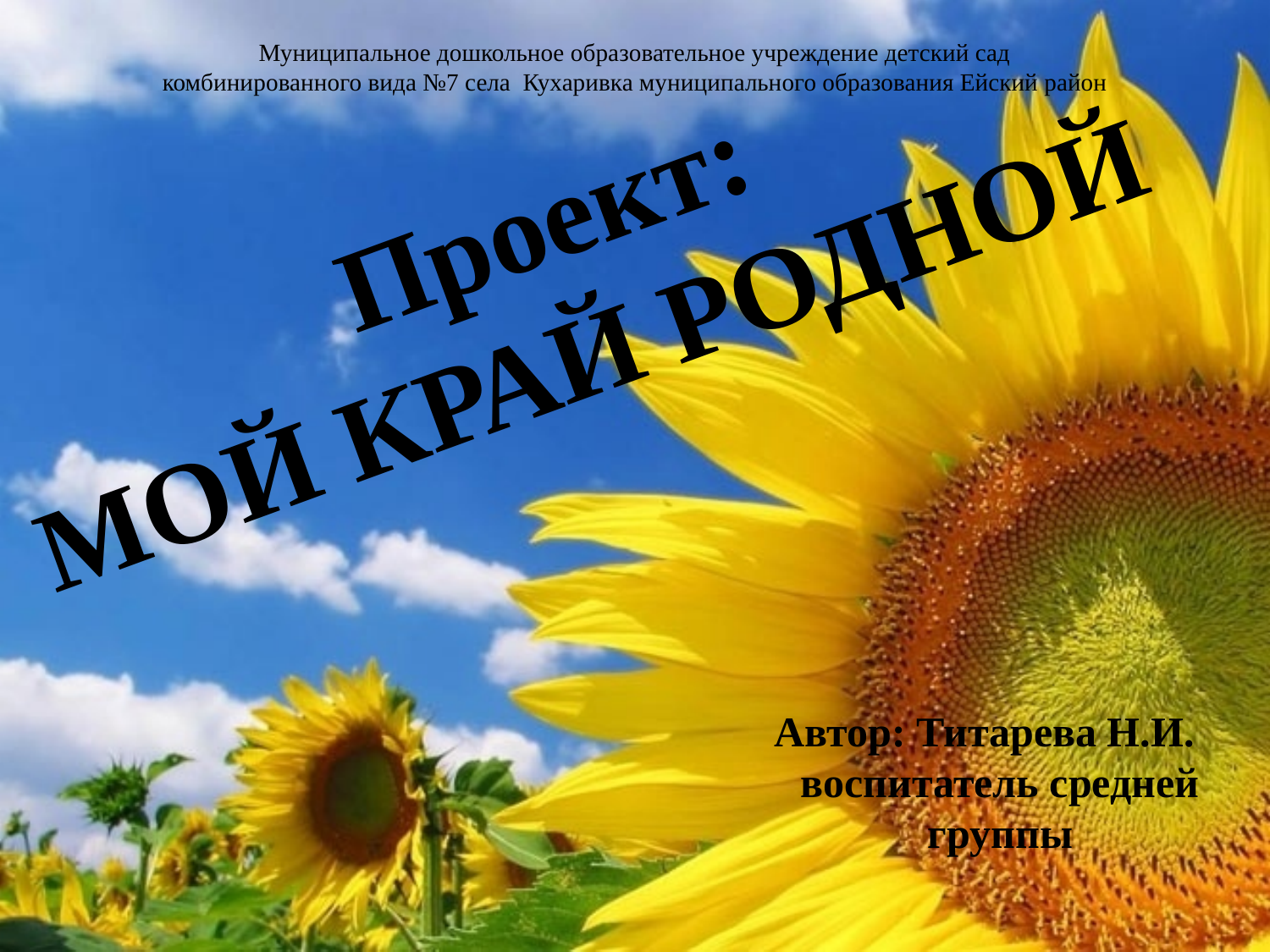

Муниципальное дошкольное образовательное учреждение детский сад
комбинированного вида №7 села  Кухаривка муниципального образования Ейский район
Проект:
МОЙ КРАЙ РОДНОЙ
Автор: Титарева Н.И.
воспитатель средней группы